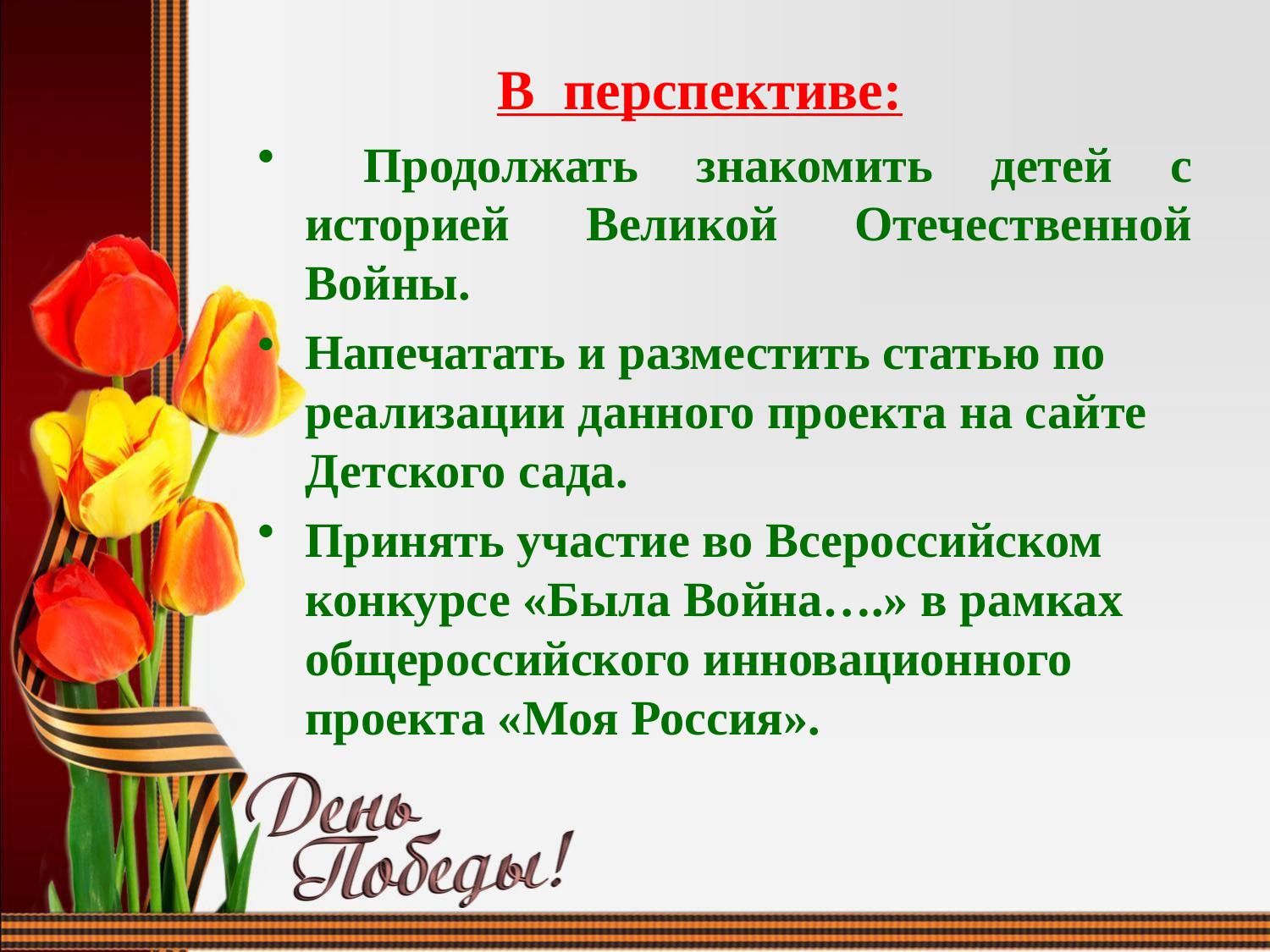

# В  перспективе:
 Продолжать знакомить детей с историей Великой Отечественной Войны.
Напечатать и разместить статью по реализации данного проекта на сайте Детского сада.
Принять участие во Всероссийском конкурсе «Была Война….» в рамках общероссийского инновационного проекта «Моя Россия».